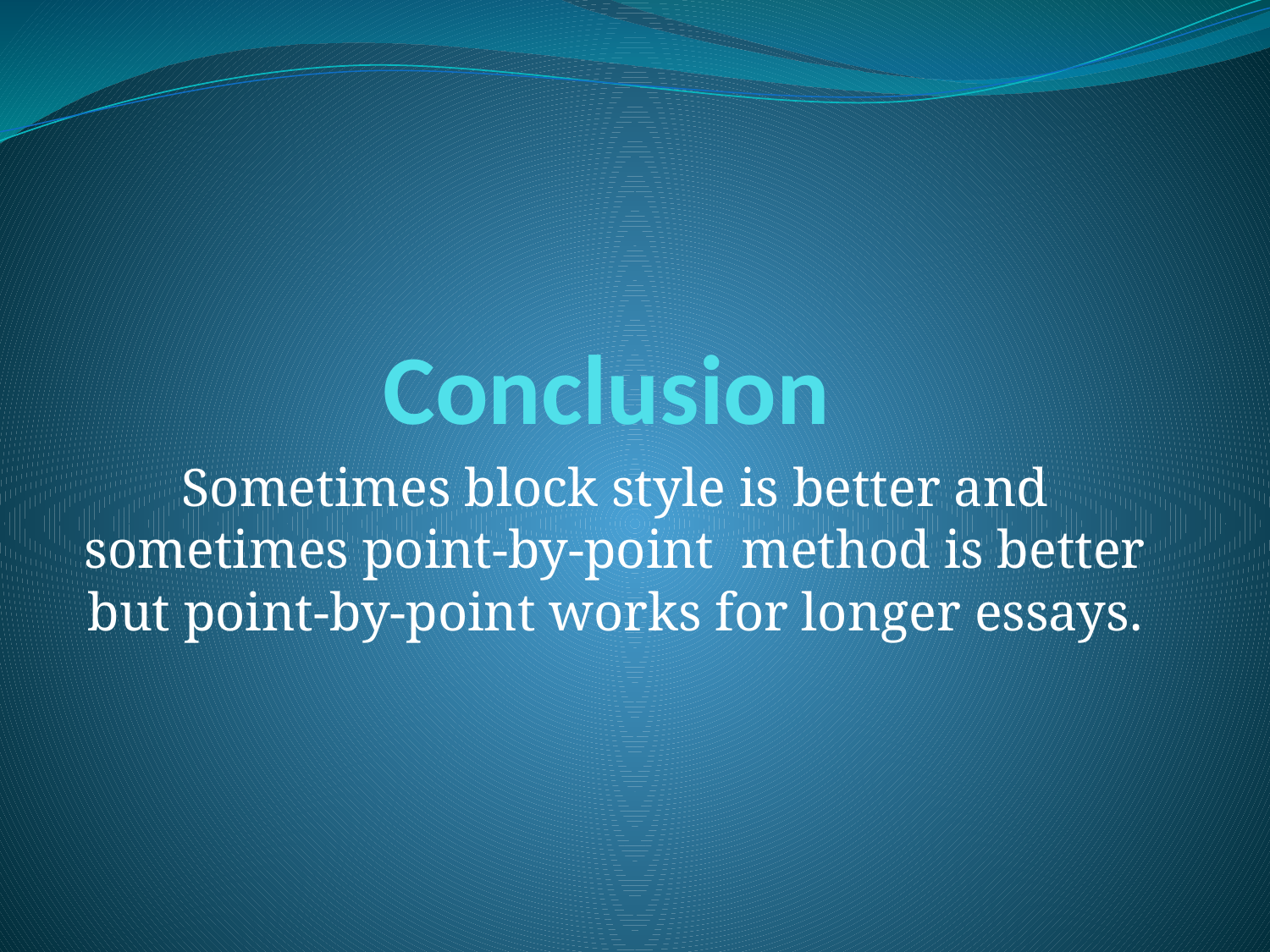

# Conclusion
Sometimes block style is better and sometimes point-by-point  method is better but point-by-point works for longer essays.